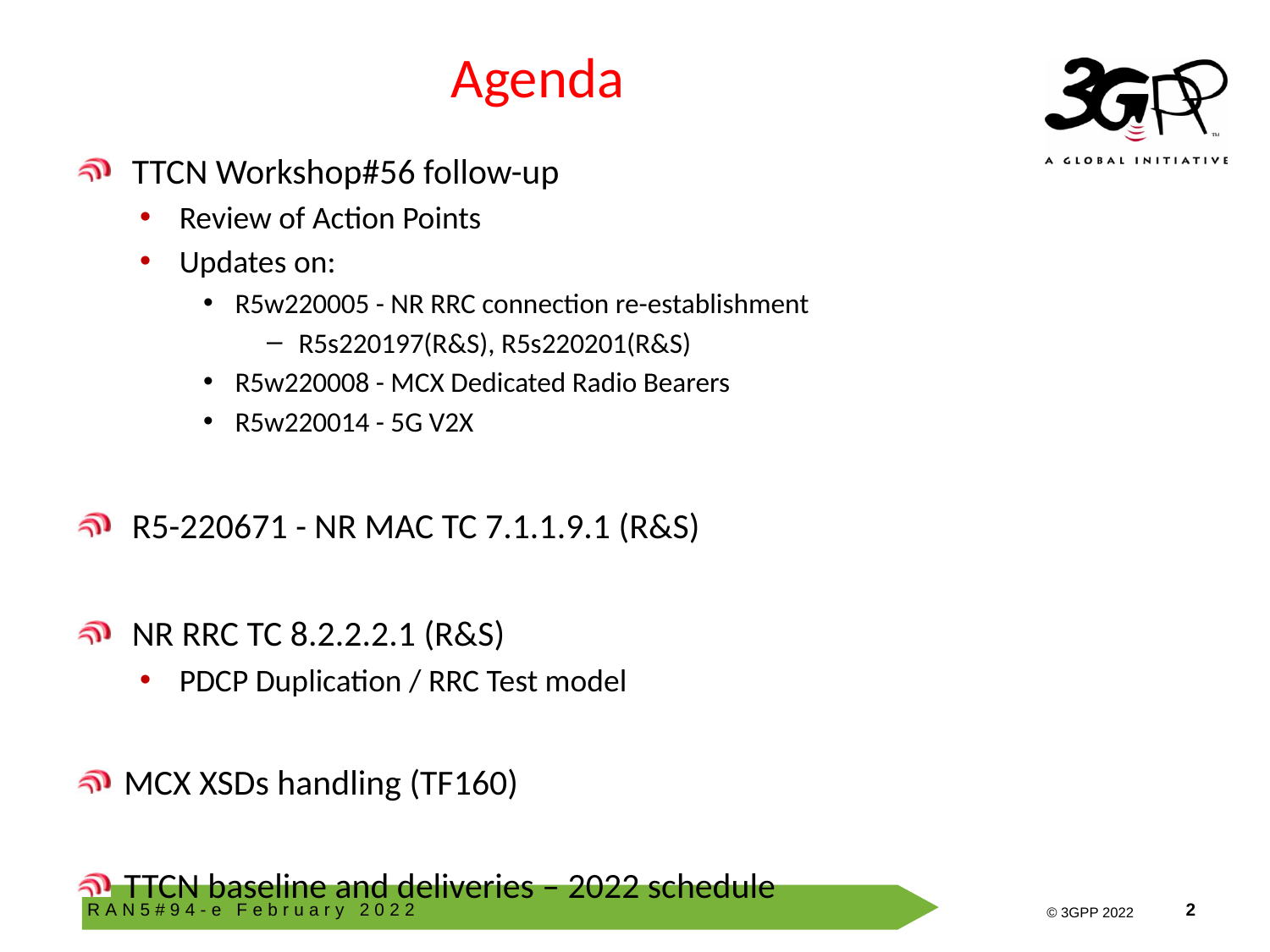

# Agenda
 TTCN Workshop#56 follow-up
Review of Action Points
Updates on:
R5w220005 - NR RRC connection re-establishment
R5s220197(R&S), R5s220201(R&S)
R5w220008 - MCX Dedicated Radio Bearers
R5w220014 - 5G V2X

 R5-220671 - NR MAC TC 7.1.1.9.1 (R&S)

 NR RRC TC 8.2.2.2.1 (R&S)
PDCP Duplication / RRC Test model

MCX XSDs handling (TF160)

TTCN baseline and deliveries – 2022 schedule